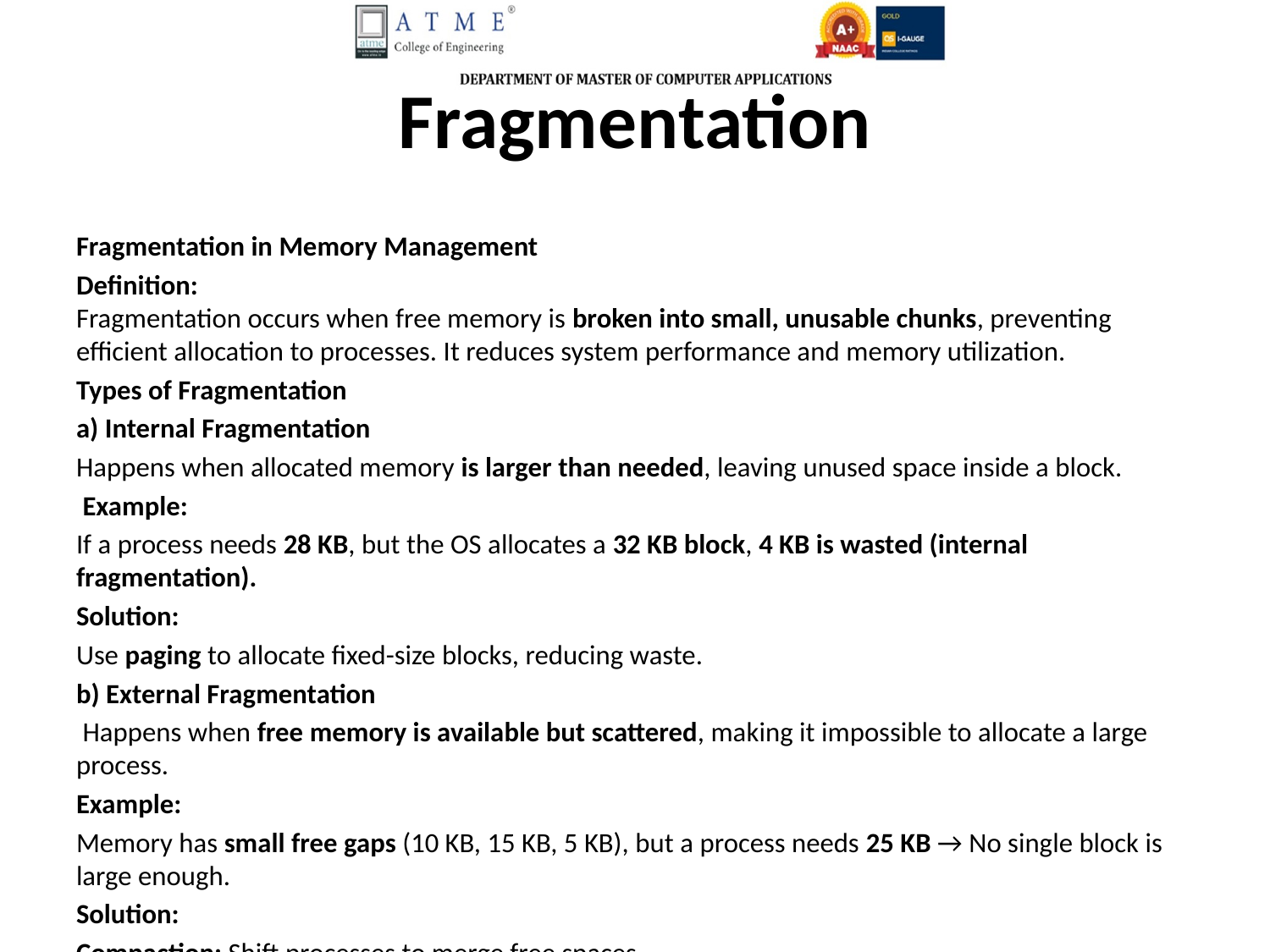

# Fragmentation
Fragmentation in Memory Management
Definition:
Fragmentation occurs when free memory is broken into small, unusable chunks, preventing efficient allocation to processes. It reduces system performance and memory utilization.
Types of Fragmentation
a) Internal Fragmentation
Happens when allocated memory is larger than needed, leaving unused space inside a block.
 Example:
If a process needs 28 KB, but the OS allocates a 32 KB block, 4 KB is wasted (internal fragmentation).
Solution:
Use paging to allocate fixed-size blocks, reducing waste.
b) External Fragmentation
 Happens when free memory is available but scattered, making it impossible to allocate a large process.
Example:
Memory has small free gaps (10 KB, 15 KB, 5 KB), but a process needs 25 KB → No single block is large enough.
Solution:
Compaction: Shift processes to merge free spaces.
Paging/Segmentation: Avoids external fragmentation by breaking memory into fixed pages or logical segments.